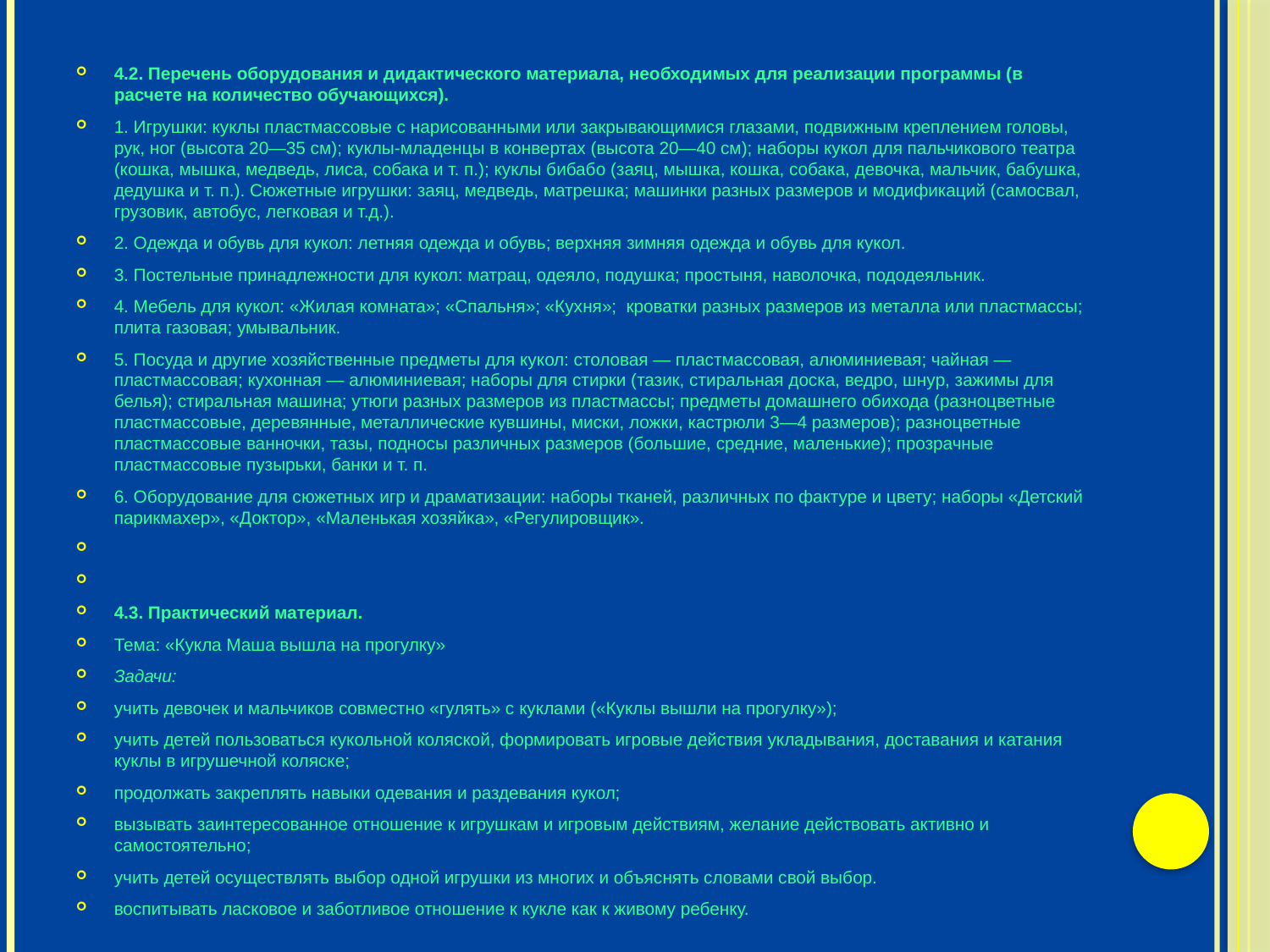

4.2. Перечень оборудования и дидактического материала, необходимых для реализации программы (в расчете на количество обучающихся).
1. Игрушки: куклы пластмассовые с нарисованными или закрывающимися глазами, подвижным креплением головы, рук, ног (высота 20—35 см); куклы-младенцы в конвертах (высота 20—40 см); наборы кукол для пальчикового театра (кошка, мышка, медведь, лиса, собака и т. п.); куклы бибабо (заяц, мышка, кошка, собака, девочка, мальчик, бабушка, дедушка и т. п.). Сюжетные игрушки: заяц, медведь, матрешка; машинки разных размеров и модификаций (самосвал, грузовик, автобус, легковая и т.д.).
2. Одежда и обувь для кукол: летняя одежда и обувь; верхняя зимняя одежда и обувь для кукол.
3. Постельные принадлежности для кукол: матрац, одеяло, подушка; простыня, наволочка, пододеяльник.
4. Мебель для кукол: «Жилая комната»; «Спальня»; «Кухня»;  кроватки разных размеров из металла или пластмассы; плита газовая; умывальник.
5. Посуда и другие хозяйственные предметы для кукол: столовая — пластмассовая, алюминиевая; чайная — пластмассовая; кухонная — алюминиевая; наборы для стирки (тазик, стиральная доска, ведро, шнур, зажимы для белья); стиральная машина; утюги разных размеров из пластмассы; предметы домашнего обихода (разноцветные пластмассовые, деревянные, металлические кувшины, миски, ложки, кастрюли 3—4 размеров); разноцветные пластмассовые ванночки, тазы, подносы различных размеров (большие, средние, маленькие); прозрачные пластмассовые пузырьки, банки и т. п.
6. Оборудование для сюжетных игр и драматизации: наборы тканей, различных по фактуре и цвету; наборы «Детский парикмахер», «Доктор», «Маленькая хозяйка», «Регулировщик».

4.3. Практический материал.
Тема: «Кукла Маша вышла на прогулку»
Задачи:
учить девочек и мальчиков совместно «гулять» с куклами («Куклы вышли на прогулку»);
учить детей пользоваться кукольной коляской, формировать игровые действия укладывания, доставания и катания куклы в игрушечной коляске;
продолжать закреплять навыки одевания и раздевания кукол;
вызывать заинтересованное отношение к игрушкам и игровым действиям, желание действовать активно и самостоятельно;
учить детей осуществлять выбор одной игрушки из многих и объяснять словами свой выбор.
воспитывать ласковое и заботливое отношение к кукле как к живому ребенку.